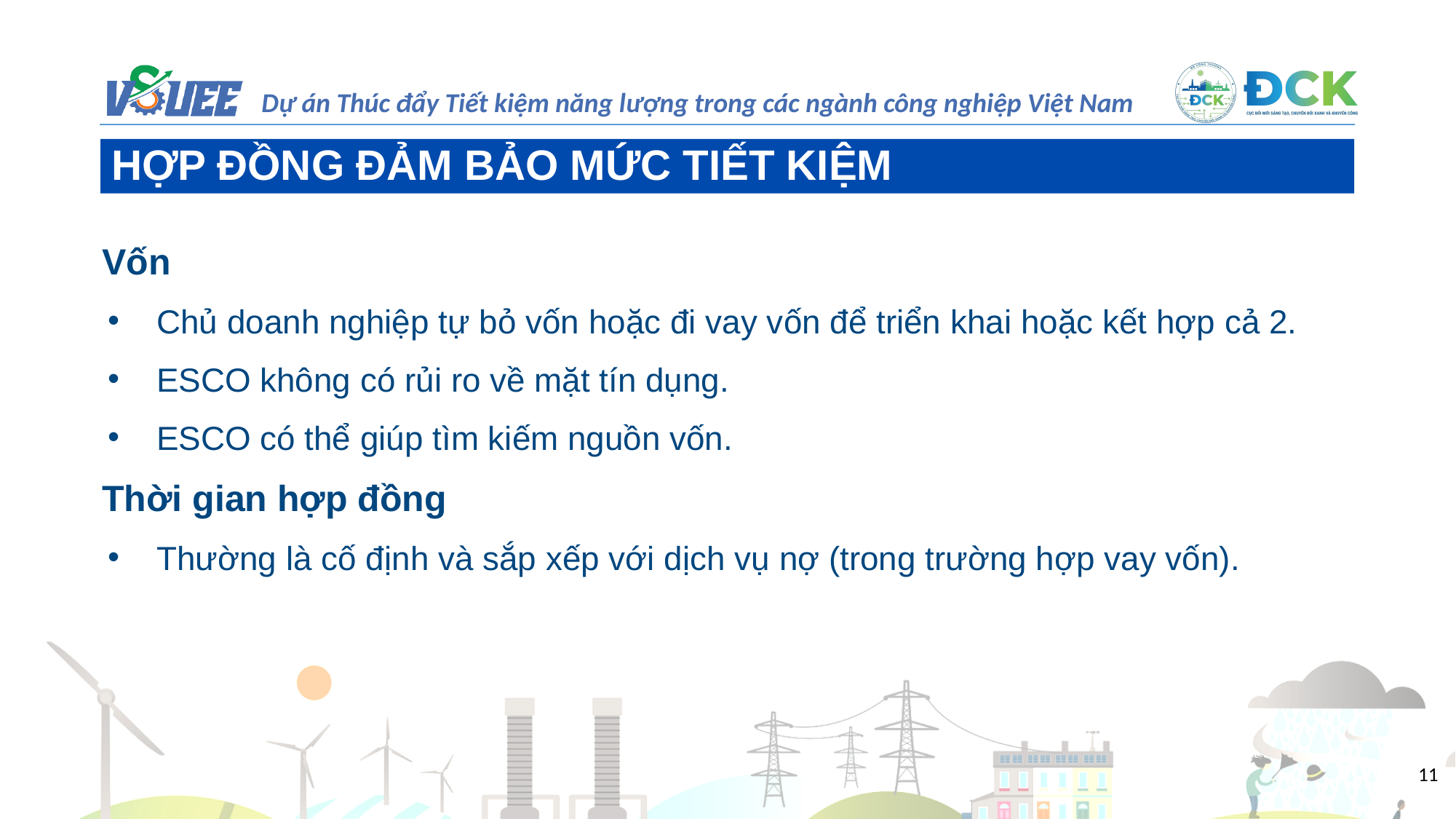

HỢP ĐỒNG ĐẢM BẢO MỨC TIẾT KIỆM
Vốn
Chủ doanh nghiệp tự bỏ vốn hoặc đi vay vốn để triển khai hoặc kết hợp cả 2.
ESCO không có rủi ro về mặt tín dụng.
ESCO có thể giúp tìm kiếm nguồn vốn.
Thời gian hợp đồng
Thường là cố định và sắp xếp với dịch vụ nợ (trong trường hợp vay vốn).
11